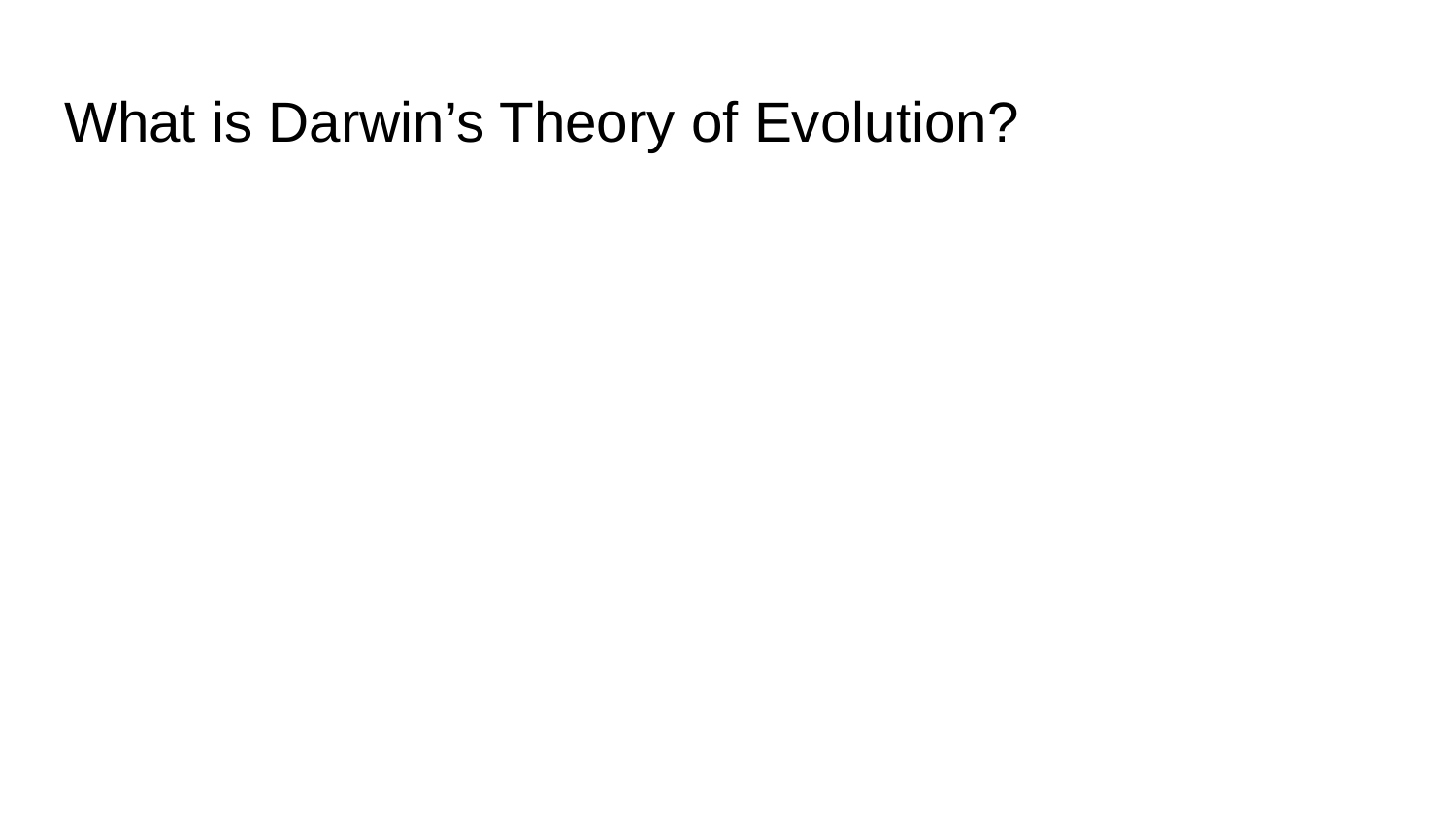

# What is Darwin’s Theory of Evolution?